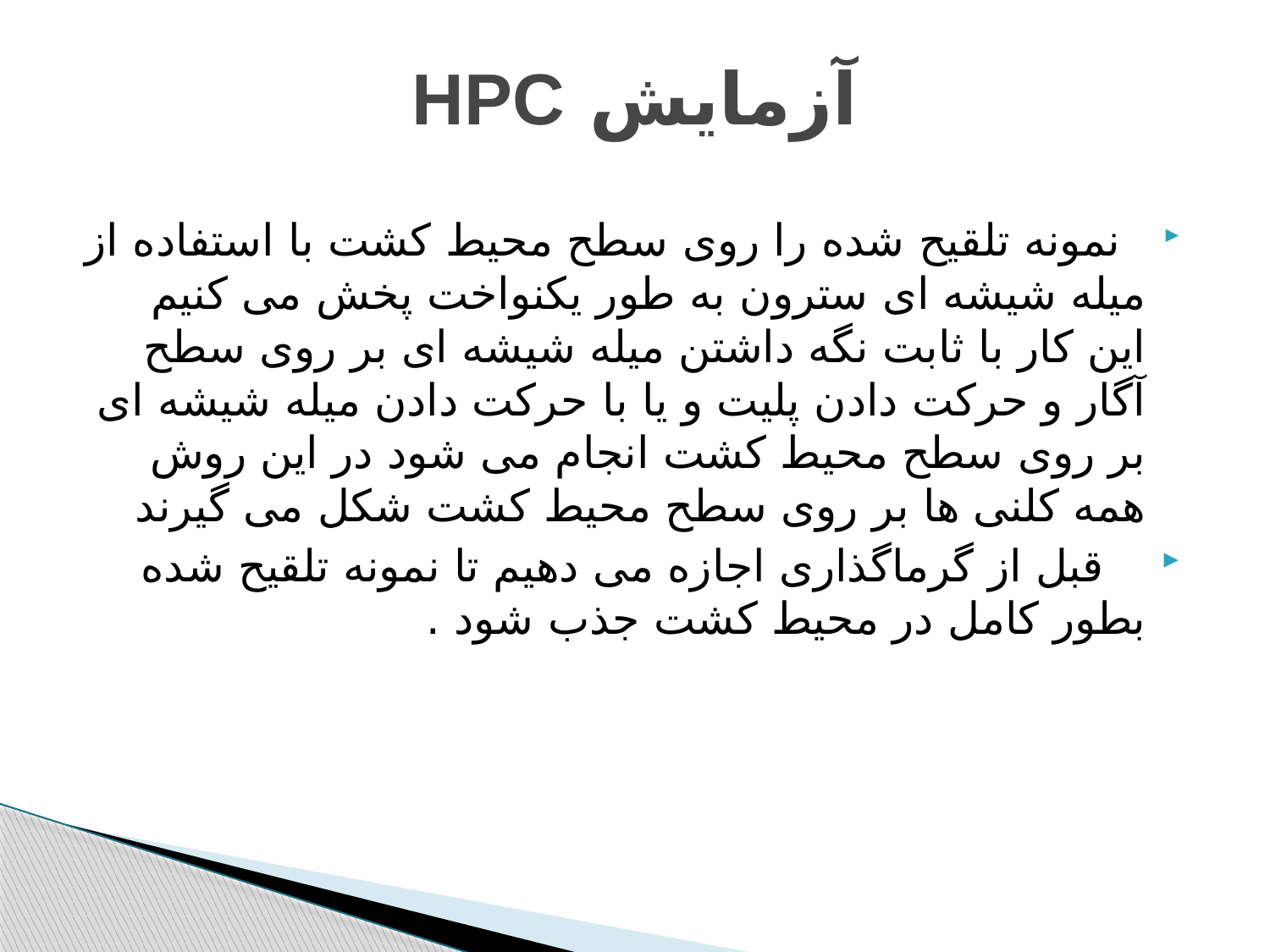

# آزمایش HPC
  نمونه تلقیح شده را روی سطح محیط کشت با استفاده از میله شیشه ای سترون به طور یکنواخت پخش می کنیم  این کار با ثابت نگه داشتن میله شیشه ای بر روی سطح آگار و حرکت دادن پلیت و یا با حرکت دادن میله شیشه ای بر روی سطح محیط کشت انجام می شود در این روش همه کلنی ها بر روی سطح محیط کشت شکل می گیرند
   قبل از گرماگذاری اجازه می دهیم تا نمونه تلقیح شده بطور کامل در محیط کشت جذب شود .